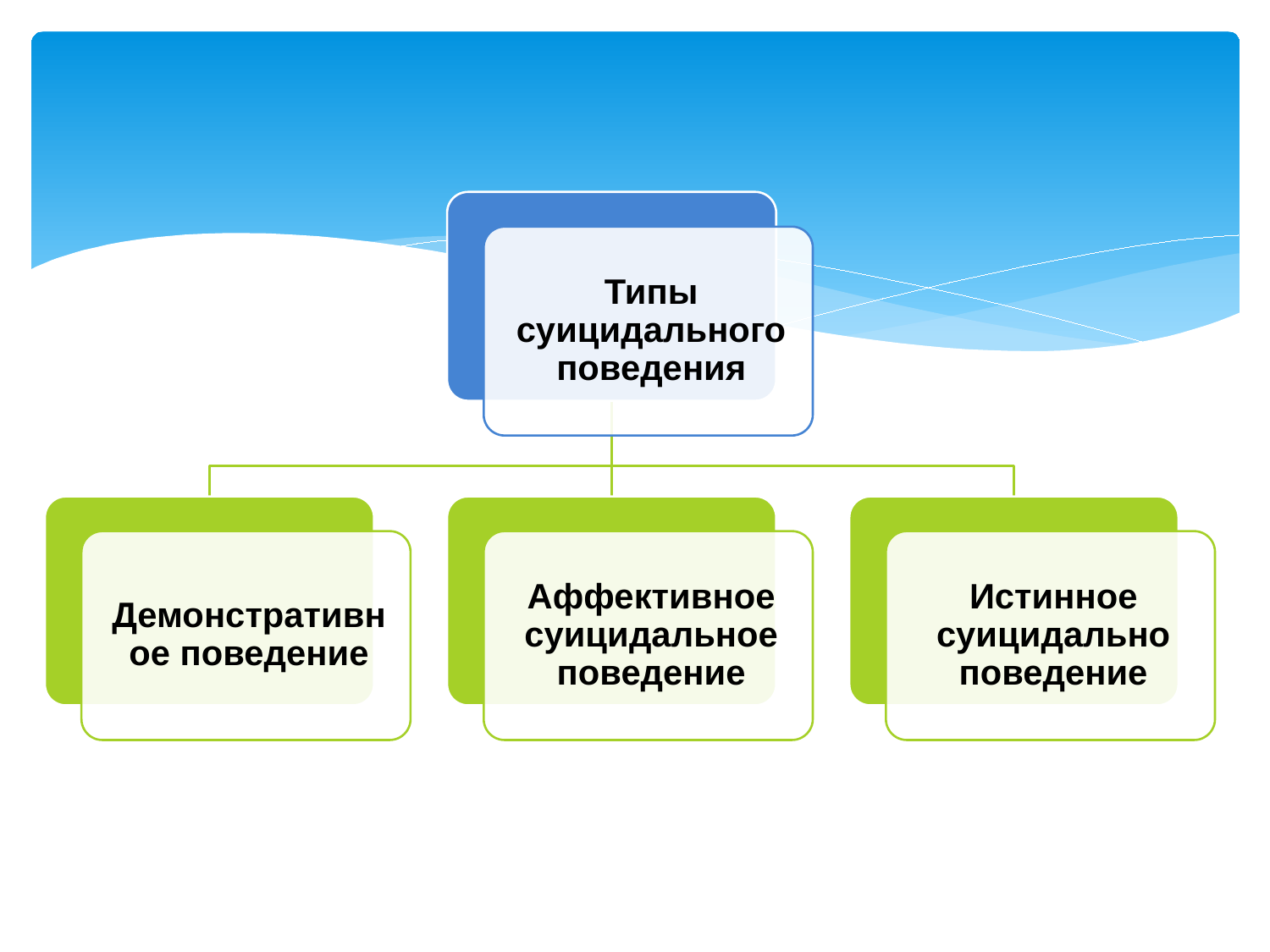

Типы суицидального поведения
Демонстративное поведение
Аффективное суицидальное поведение
Истинное суицидально поведение